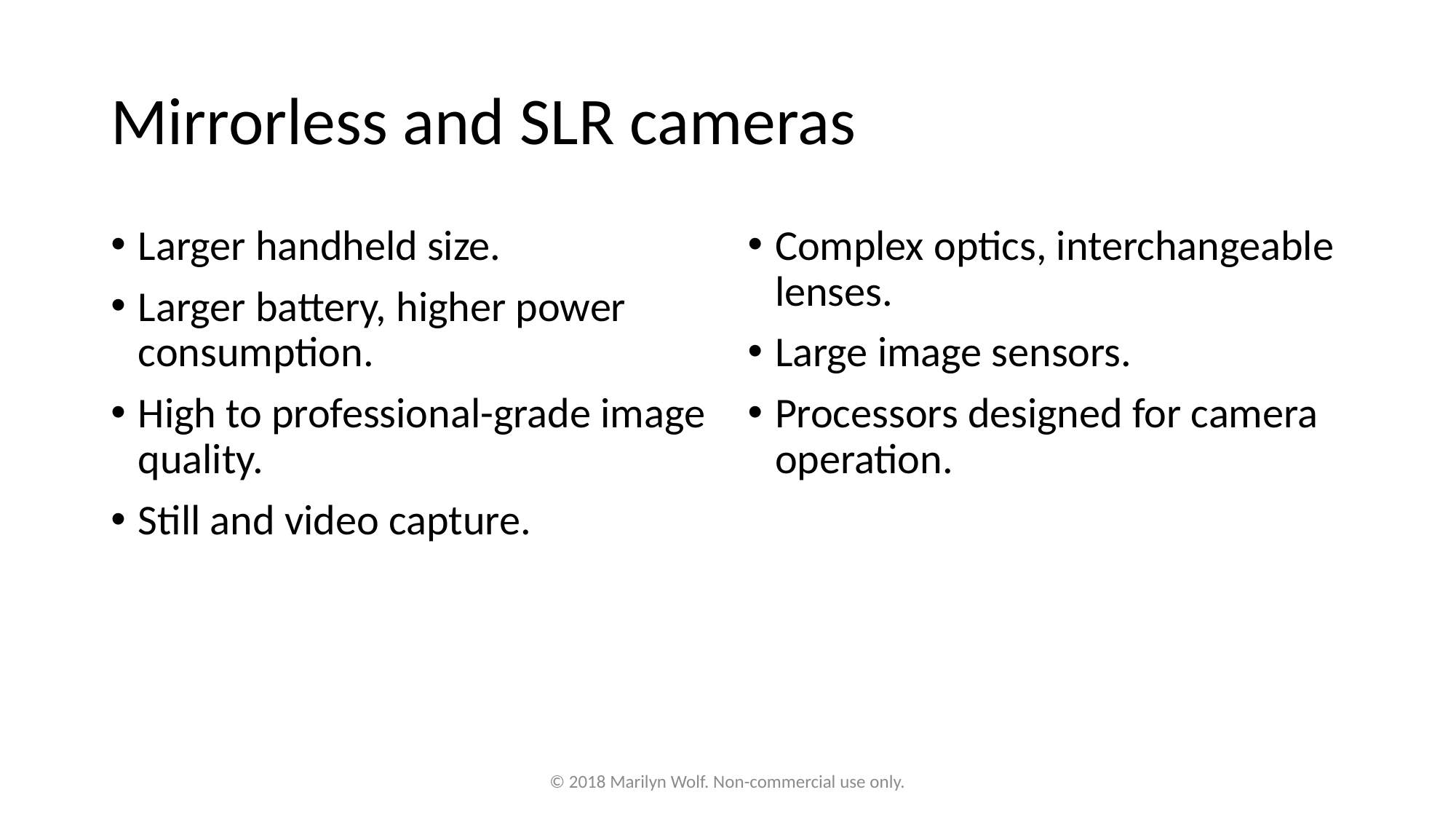

# Mirrorless and SLR cameras
Larger handheld size.
Larger battery, higher power consumption.
High to professional-grade image quality.
Still and video capture.
Complex optics, interchangeable lenses.
Large image sensors.
Processors designed for camera operation.
© 2018 Marilyn Wolf. Non-commercial use only.